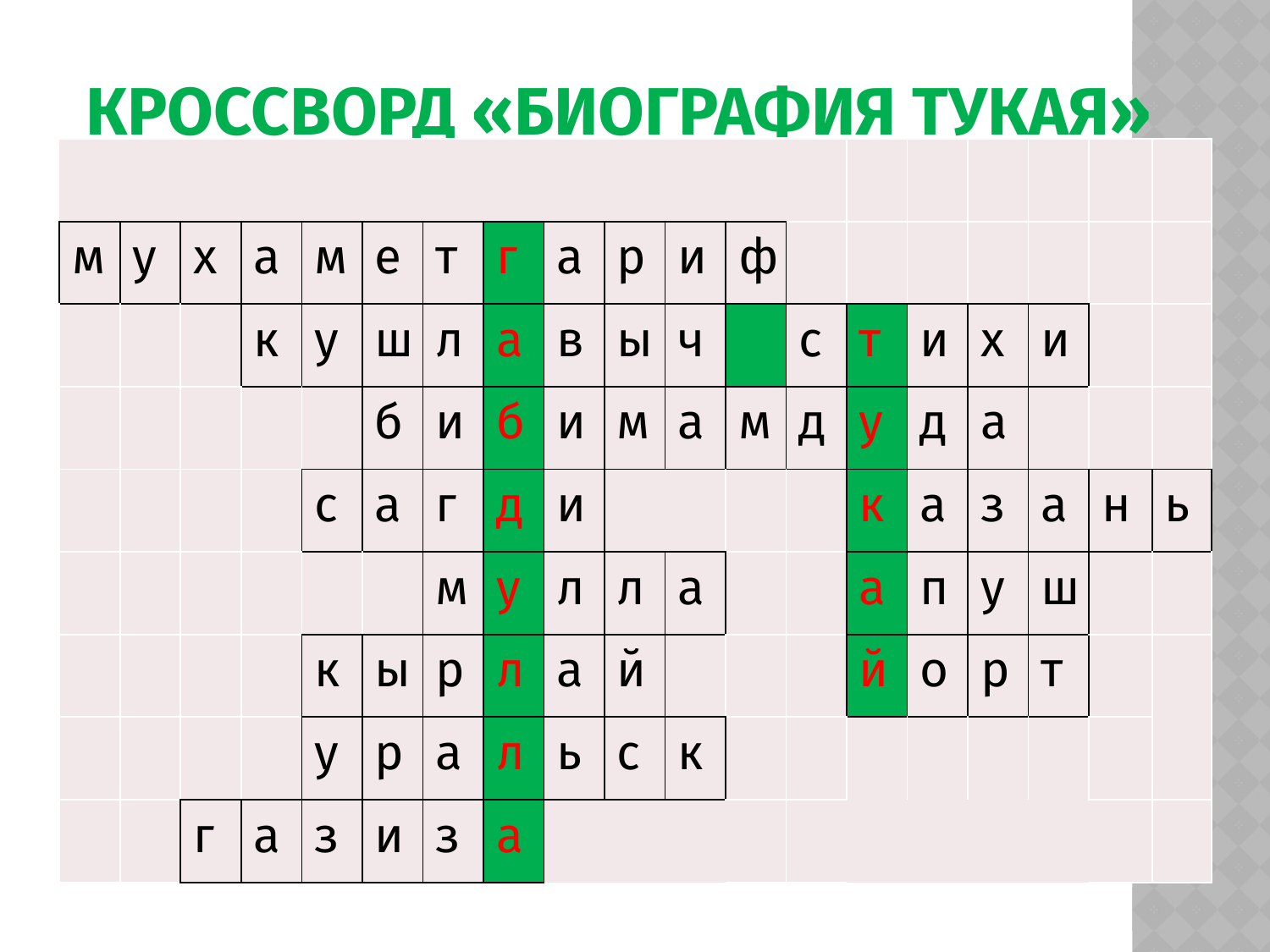

# Кроссворд «Биография Тукая»
|  |  |  |  |  |  |  |  |  |  |  |  |  |  |  |  |  |  |  |
| --- | --- | --- | --- | --- | --- | --- | --- | --- | --- | --- | --- | --- | --- | --- | --- | --- | --- | --- |
| м | у | х | а | м | е | т | г | а | р | и | ф |  |  |  |  |  |  |  |
|  |  |  | к | у | ш | л | а | в | ы | ч |  | с | т | и | х | и |  |  |
|  |  |  |  |  | б | и | б | и | м | а | м | д | у | д | а |  |  |  |
|  |  |  |  | с | а | г | д | и |  |  |  |  | к | а | з | а | н | ь |
|  |  |  |  |  |  | м | у | л | л | а |  |  | а | п | у | ш |  |  |
|  |  |  |  | к | ы | р | л | а | й |  |  |  | й | о | р | т |  |  |
|  |  |  |  | у | р | а | л | ь | с | к |  |  |  |  |  |  |  |  |
|  |  | г | а | з | и | з | а |  |  |  |  |  |  |  |  |  |  |  |